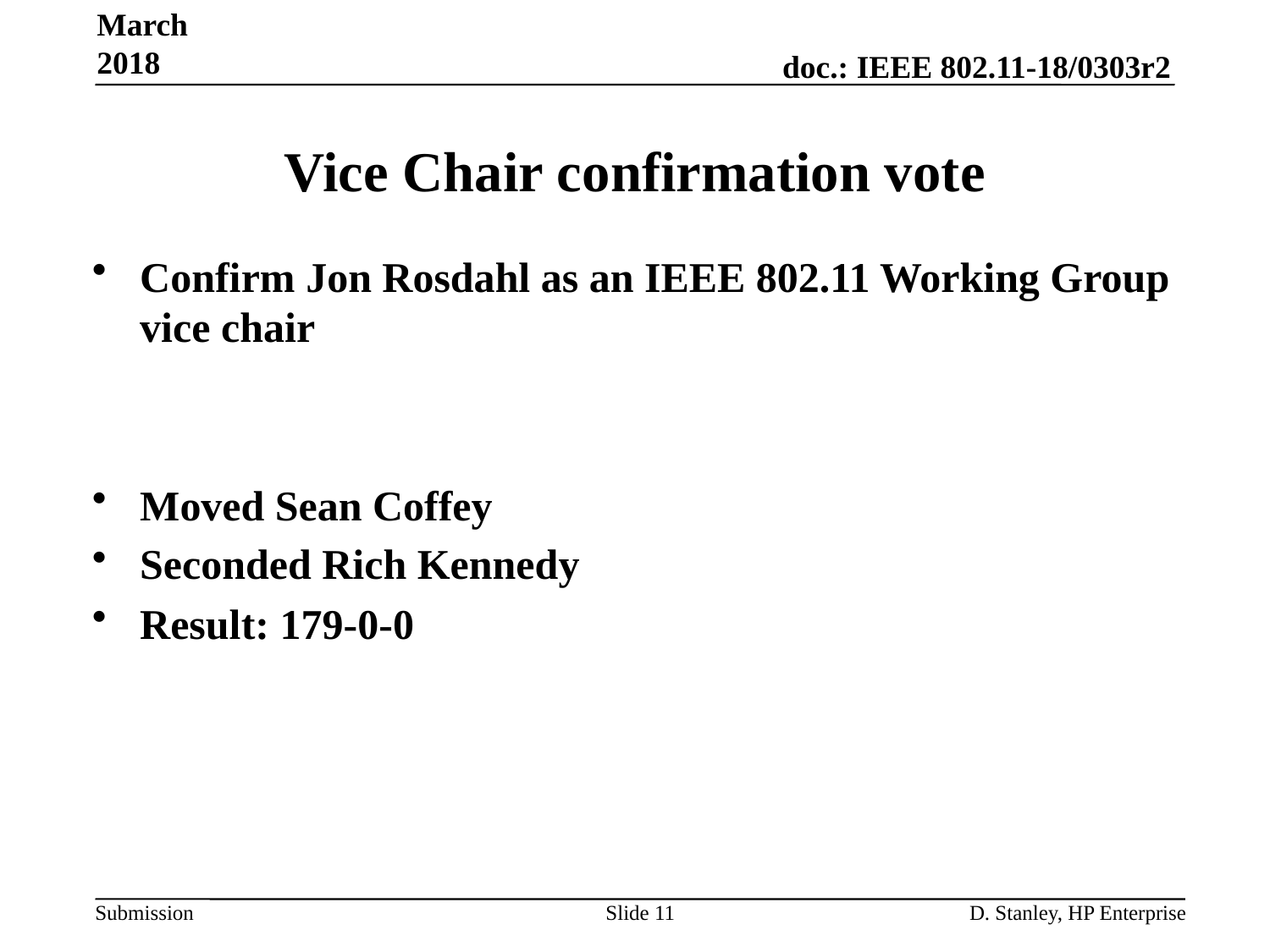

March 2018
# Vice Chair confirmation vote

Confirm Jon Rosdahl as an IEEE 802.11 Working Group vice chair

Moved Sean Coffey
Seconded Rich Kennedy
Result: 179-0-0

Slide 11
D. Stanley, HP Enterprise